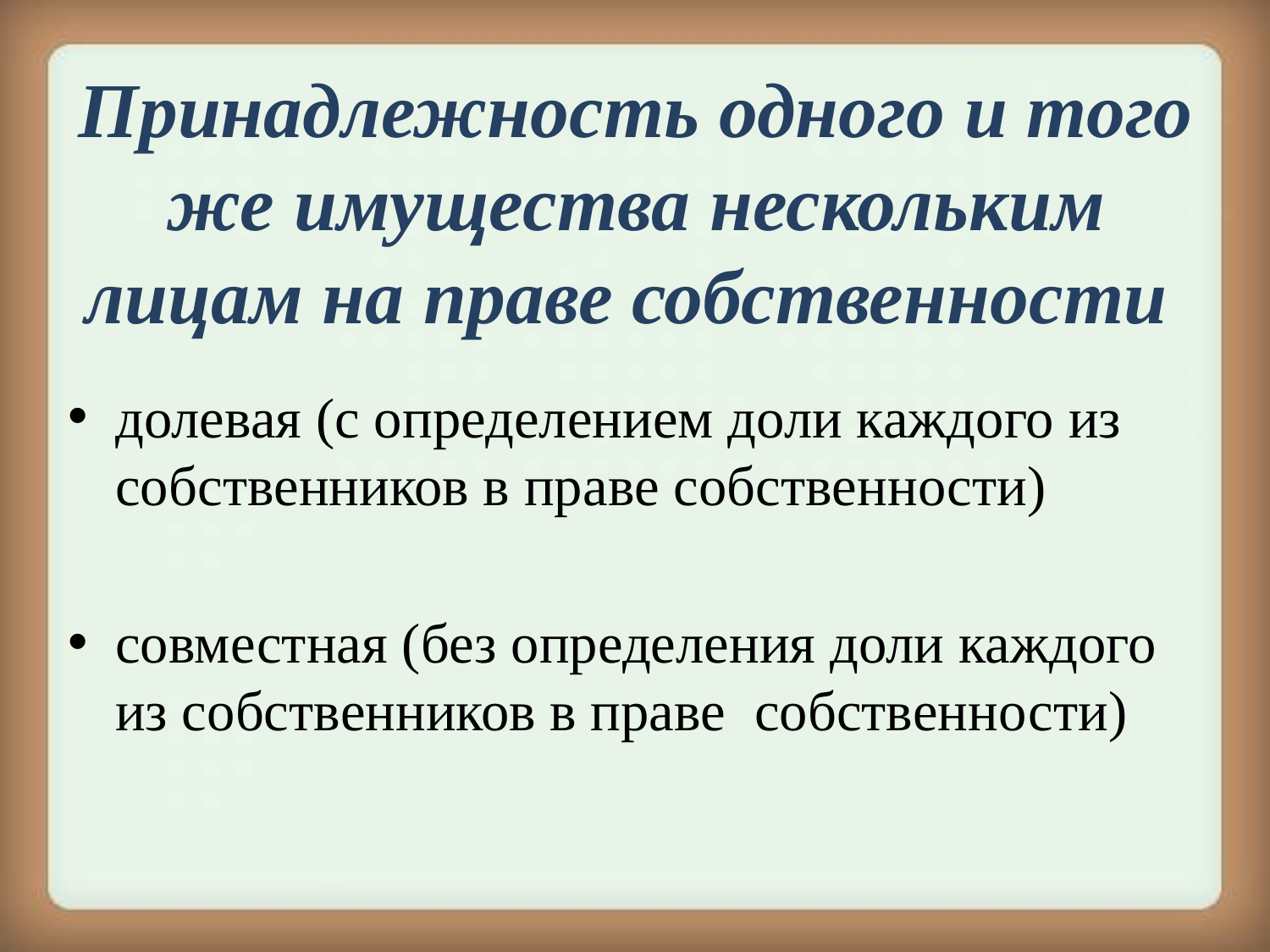

# Принадлежность одного и того же имущества нескольким лицам на праве собственности

долевая (с определением доли каждого из собственников в праве собственности)

совместная (без определения доли каждого из собственников в праве  собственности)